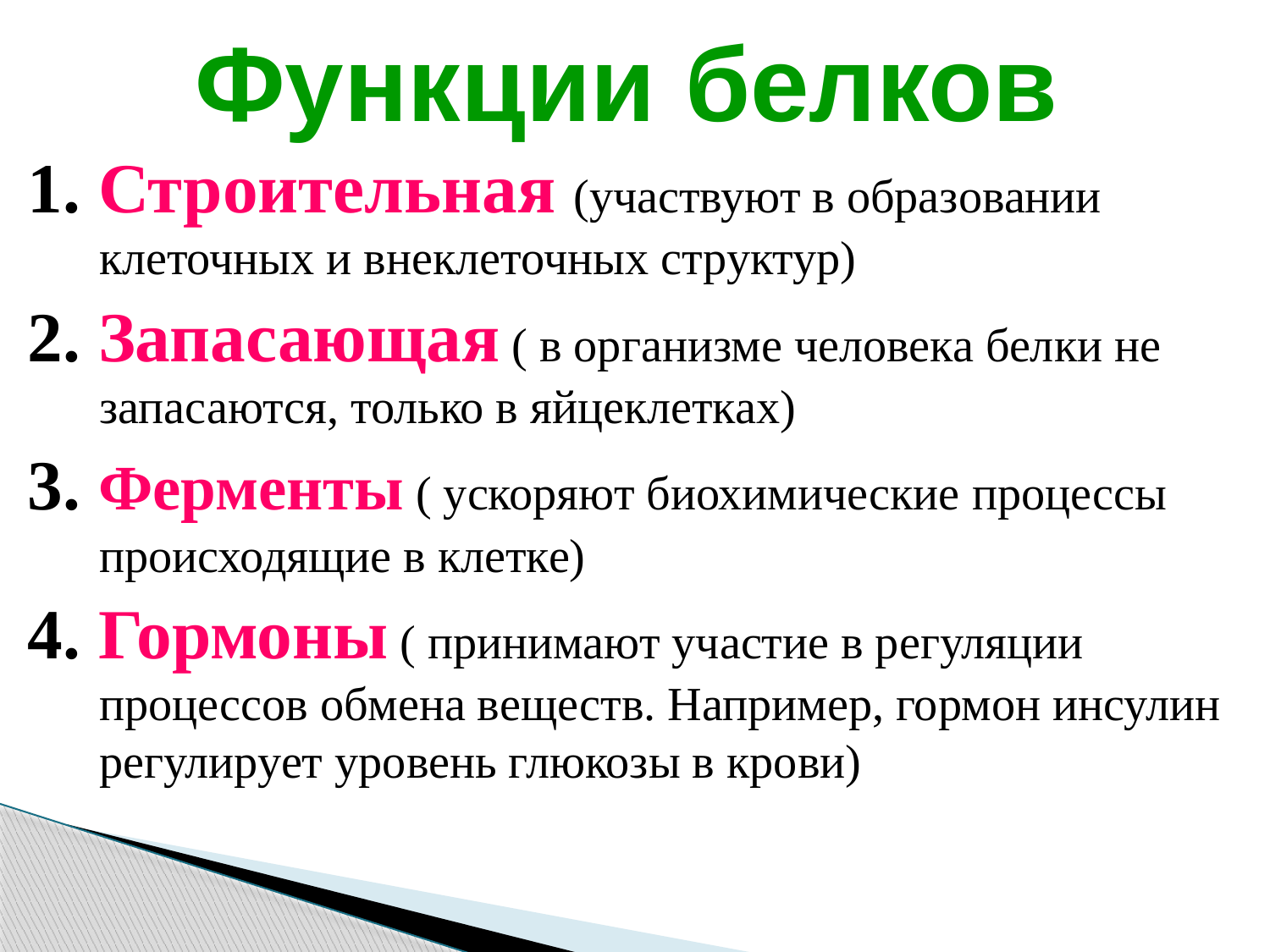

# Функции белков
1. Строительная (участвуют в образовании клеточных и внеклеточных структур)
2. Запасающая ( в организме человека белки не запасаются, только в яйцеклетках)
3. Ферменты ( ускоряют биохимические процессы происходящие в клетке)
4. Гормоны ( принимают участие в регуляции процессов обмена веществ. Например, гормон инсулин регулирует уровень глюкозы в крови)